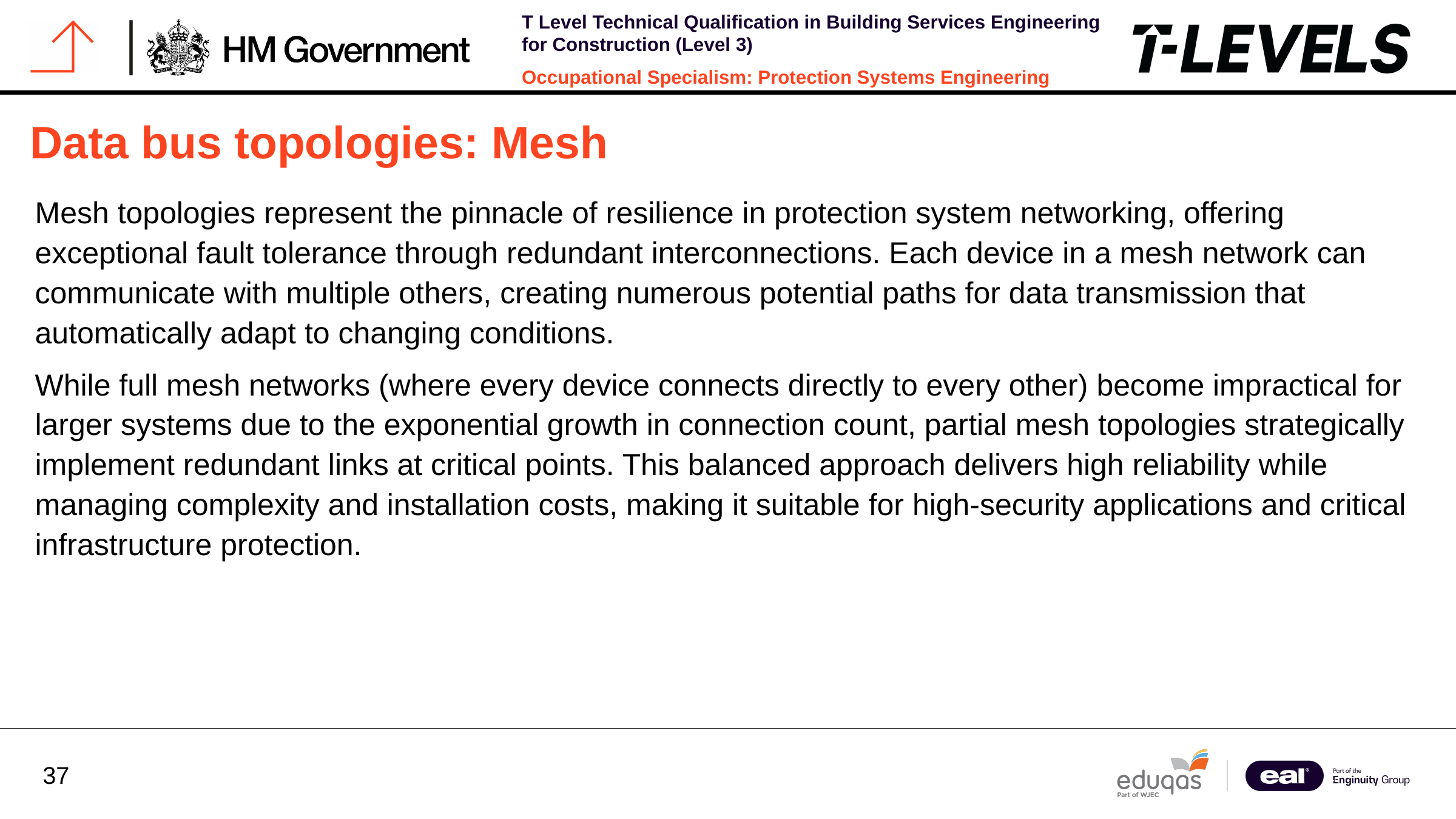

Data bus topologies: Mesh
Mesh topologies represent the pinnacle of resilience in protection system networking, offering exceptional fault tolerance through redundant interconnections. Each device in a mesh network can communicate with multiple others, creating numerous potential paths for data transmission that automatically adapt to changing conditions.
While full mesh networks (where every device connects directly to every other) become impractical for larger systems due to the exponential growth in connection count, partial mesh topologies strategically implement redundant links at critical points. This balanced approach delivers high reliability while managing complexity and installation costs, making it suitable for high-security applications and critical infrastructure protection.